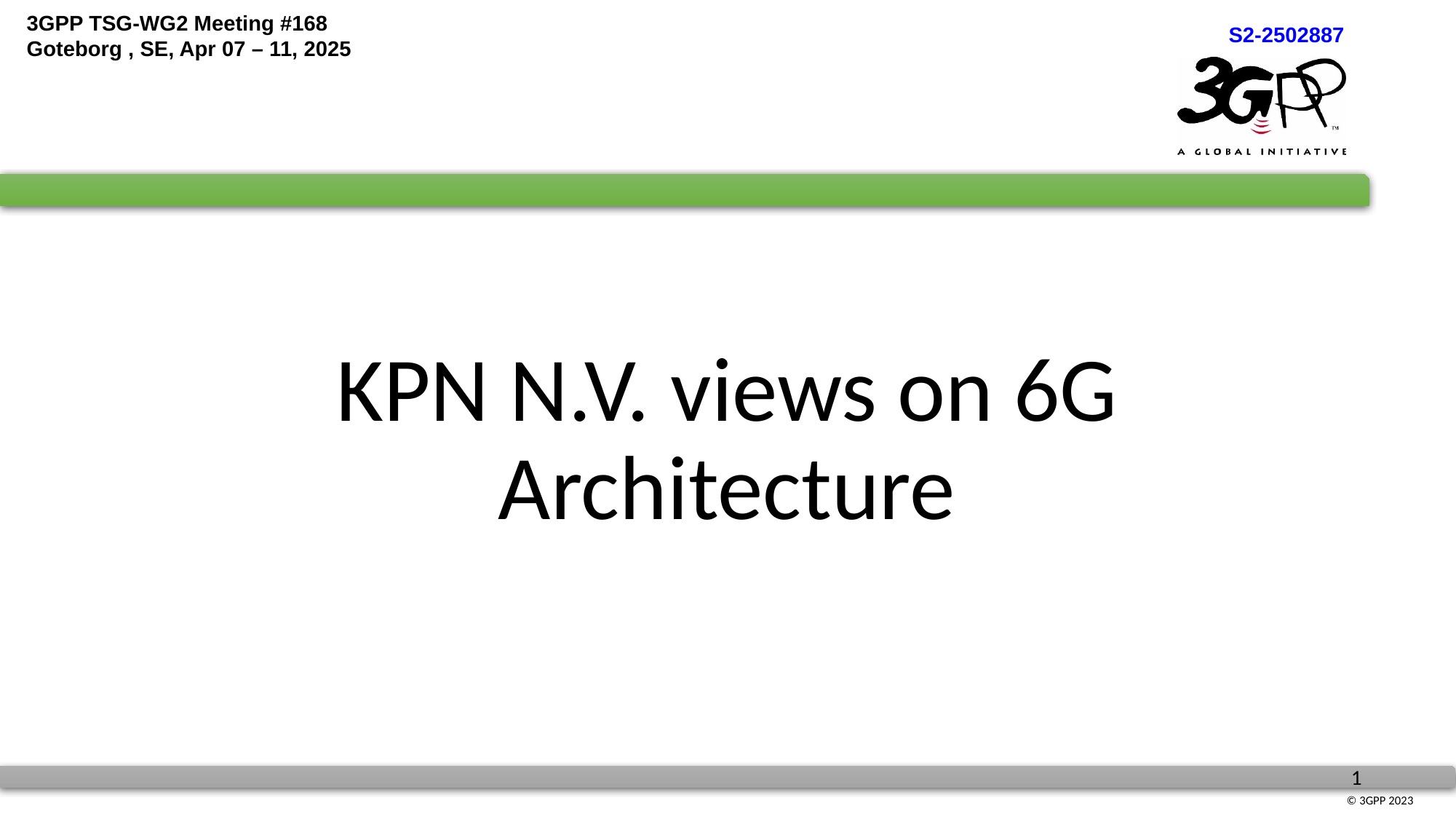

# KPN N.V. views on 6G Architecture